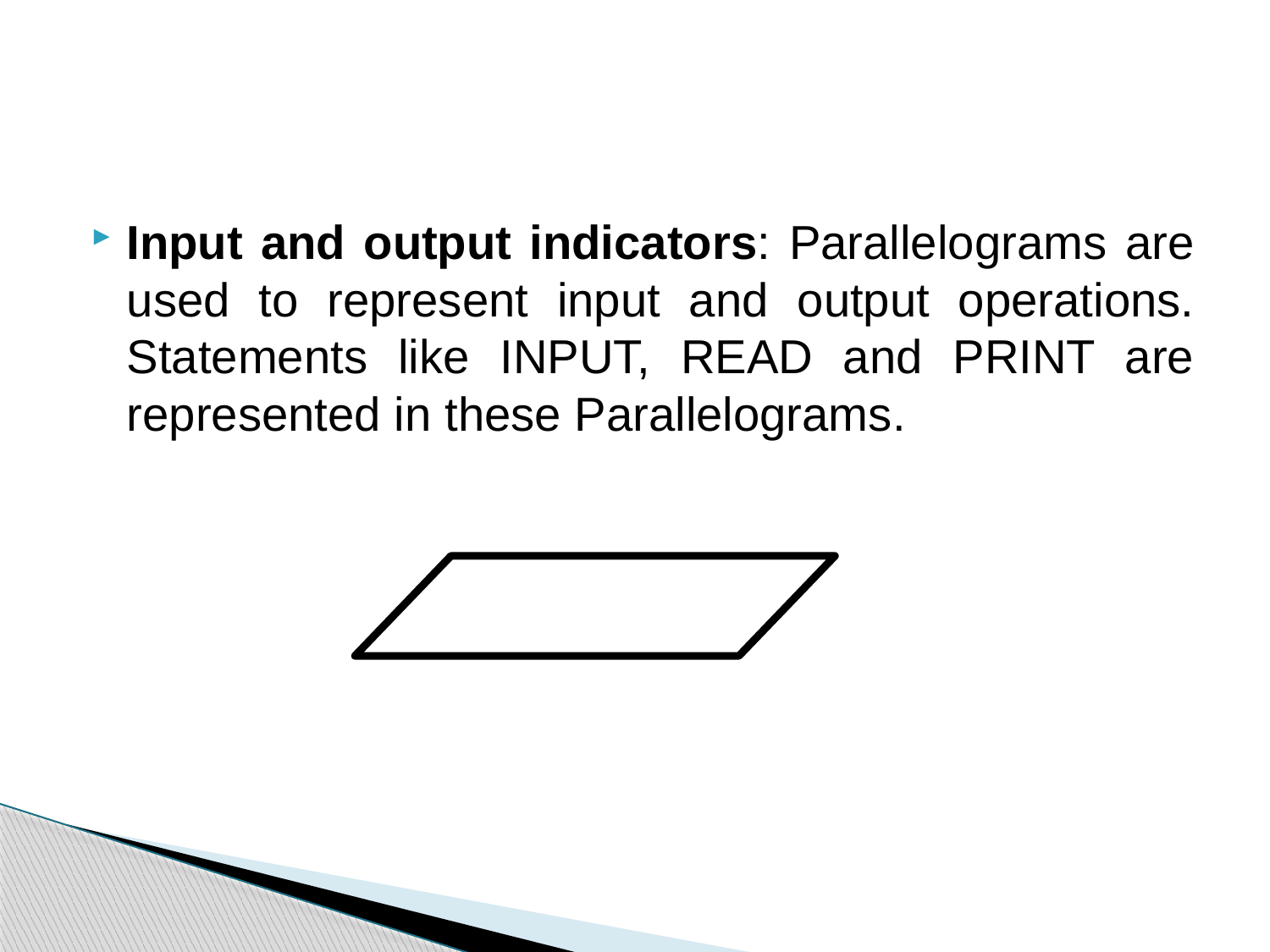

#
Input and output indicators: Parallelograms are used to represent input and output operations. Statements like INPUT, READ and PRINT are represented in these Parallelograms.